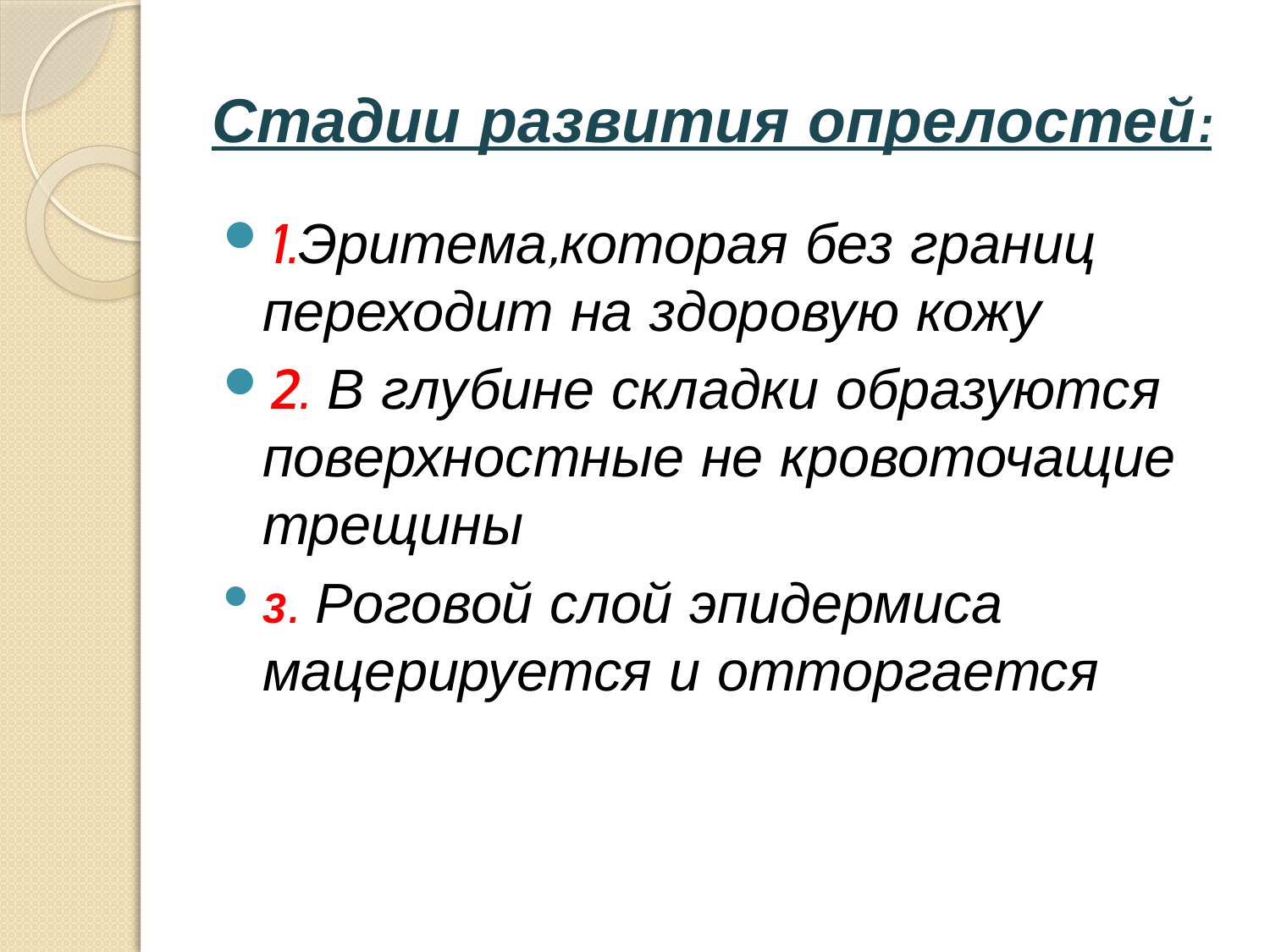

# Стадии развития опрелостей:
1.Эритема,которая без границ переходит на здоровую кожу
2. В глубине складки образуются поверхностные не кровоточащие трещины
3. Роговой слой эпидермиса мацерируется и отторгается